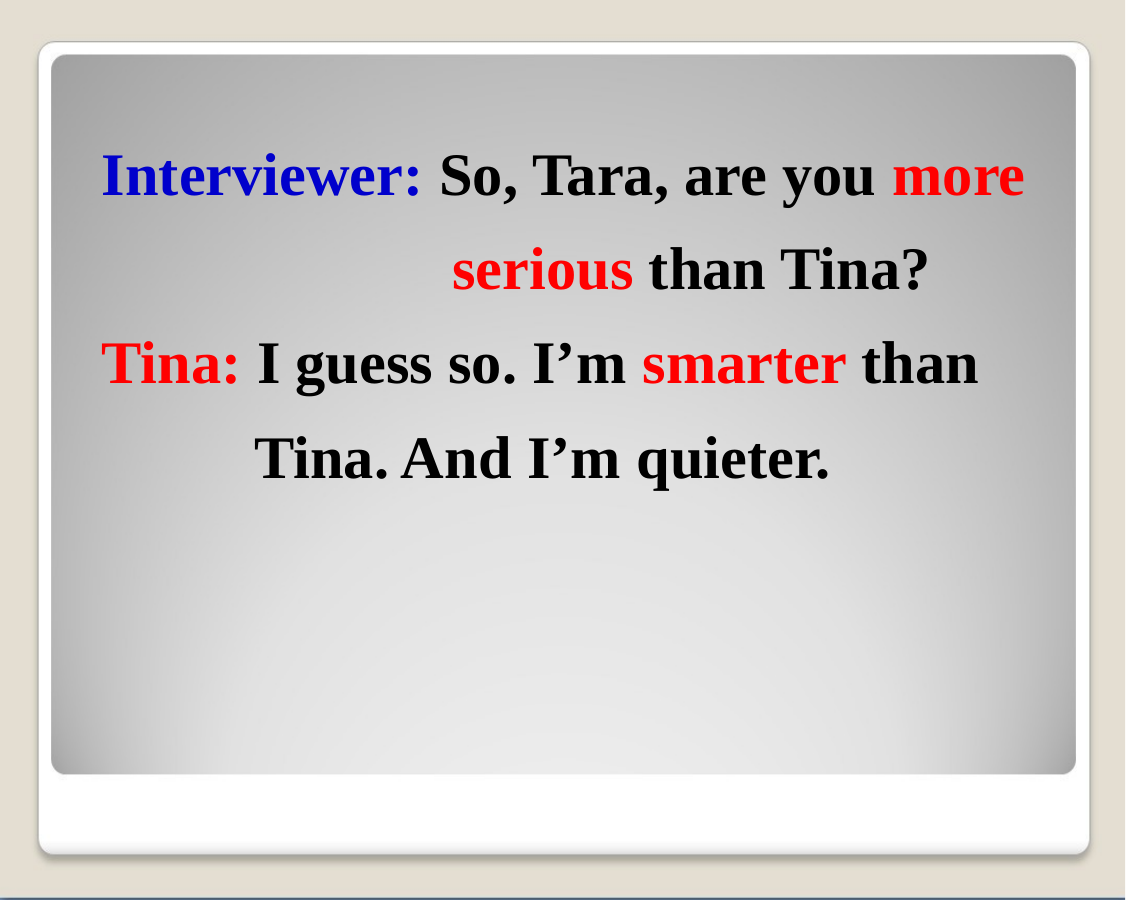

Interviewer: So, Tara, are you more
                       serious than Tina?
Tina: I guess so. I’m smarter than
          Tina. And I’m quieter.